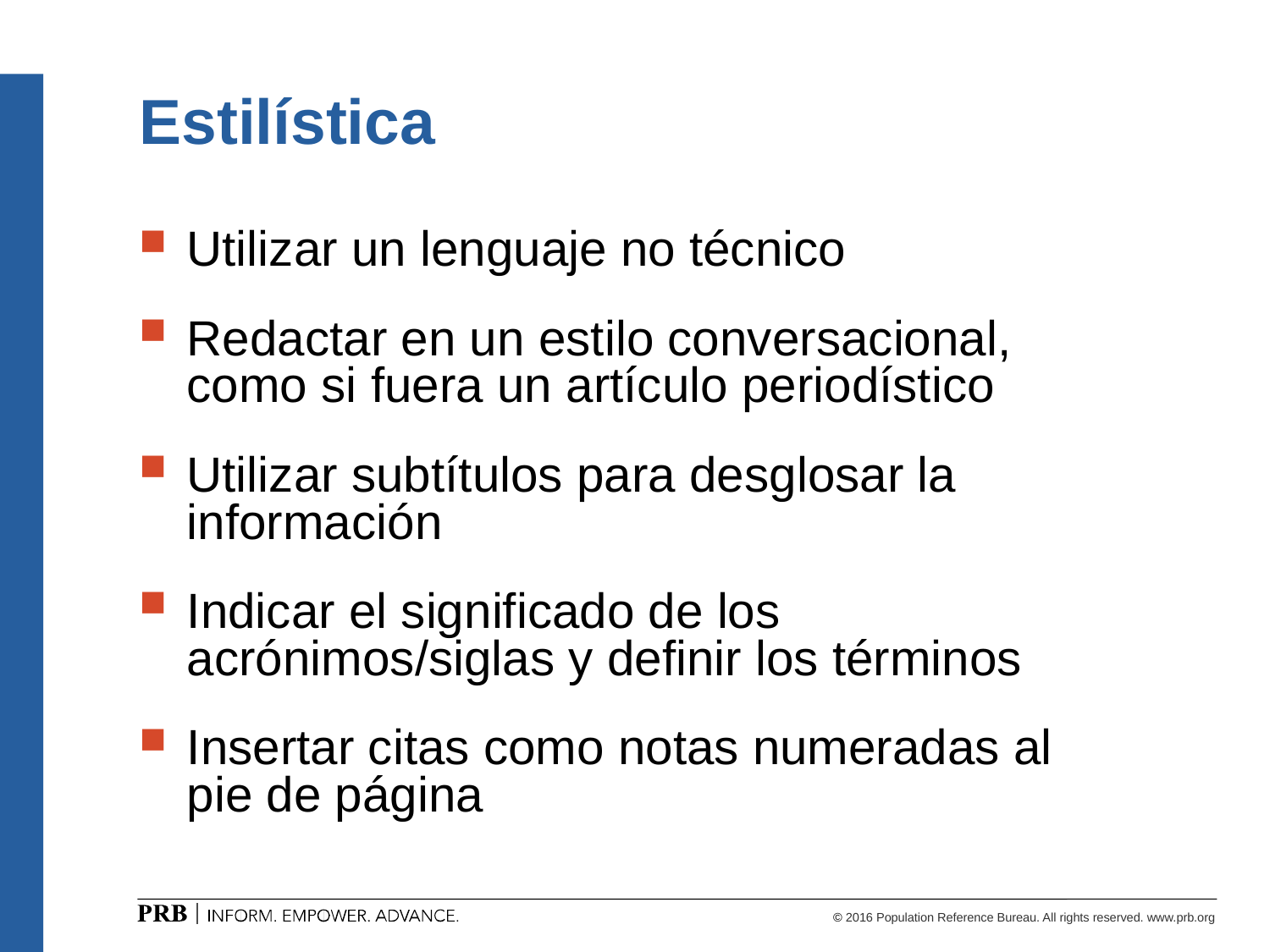

# Estilística
Utilizar un lenguaje no técnico
Redactar en un estilo conversacional, como si fuera un artículo periodístico
Utilizar subtítulos para desglosar la información
Indicar el significado de los acrónimos/siglas y definir los términos
Insertar citas como notas numeradas al pie de página